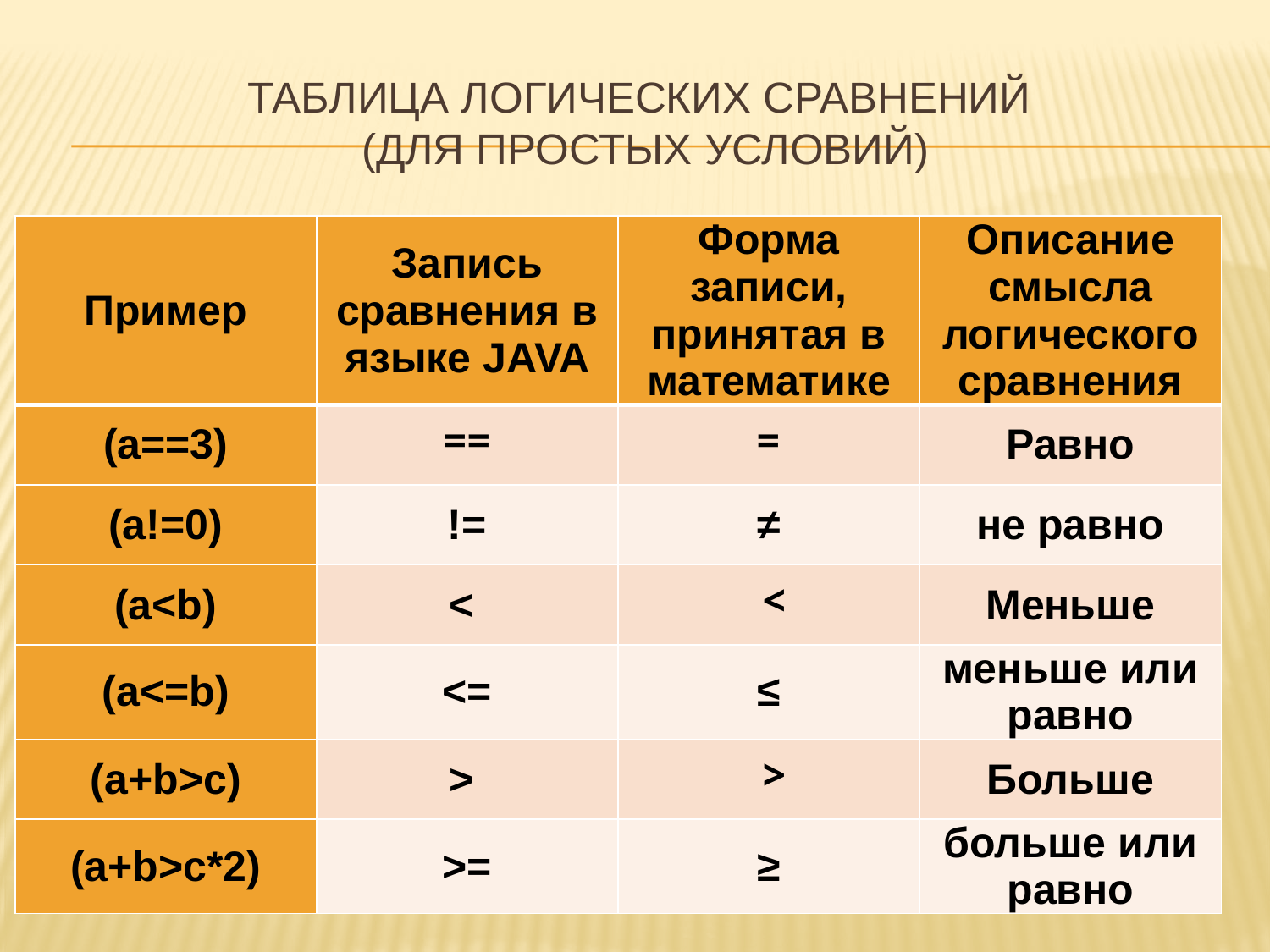

# Таблица логических сравнений (для простых условий)
| Пример | Запись сравнения в языке JAVA | Форма записи, принятая в математике | Описание смысла логического сравнения |
| --- | --- | --- | --- |
| (a==3) | == | = | Равно |
| (a!=0) | != | ≠ | не равно |
| (a<b) | < | > | Меньше |
| (a<=b) | <= | ≤ | меньше или равно |
| (a+b>c) | > | < | Больше |
| (a+b>c\*2) | >= | ≥ | больше или равно |